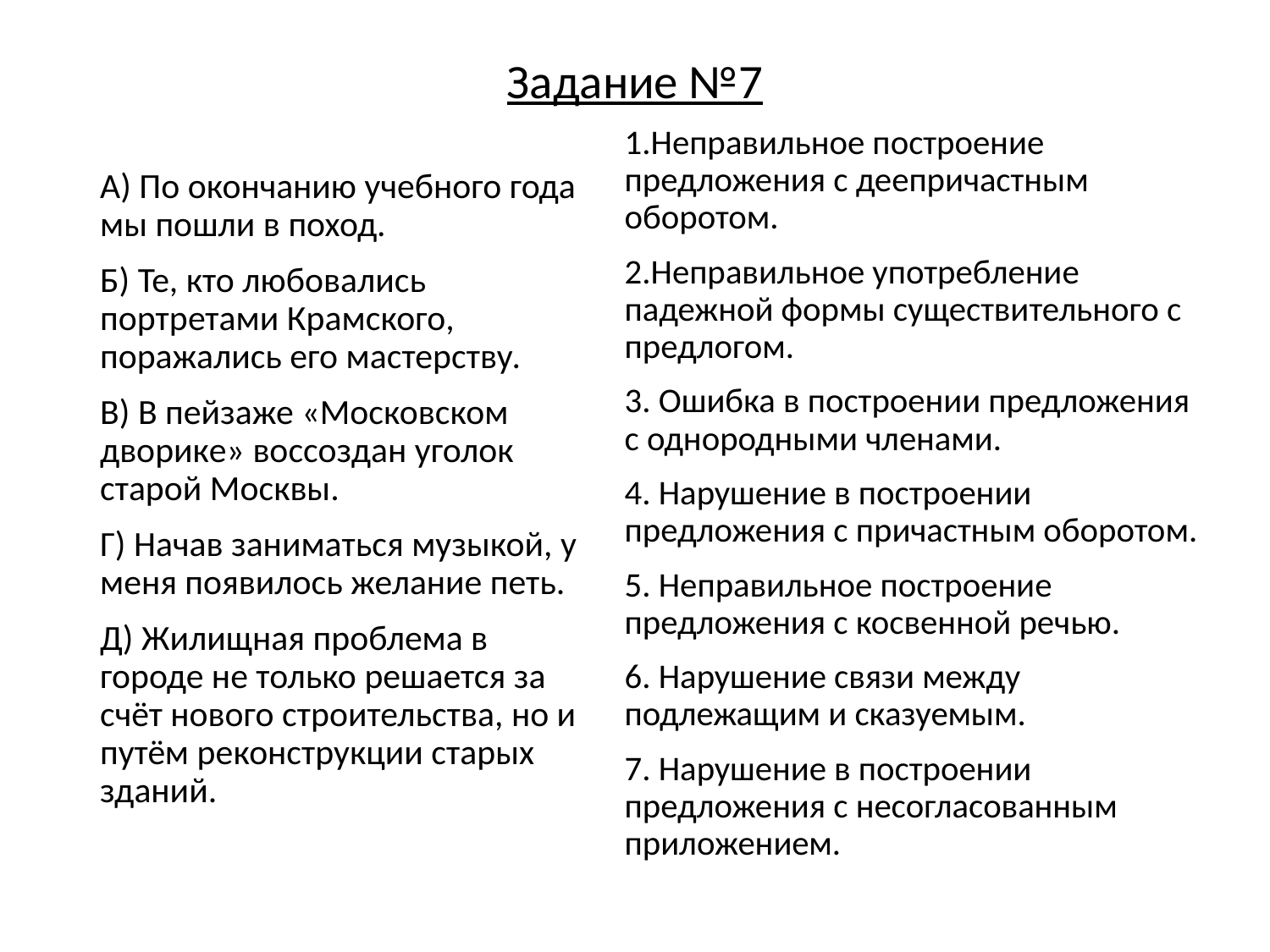

# Задание №7
1.Неправильное построение предложения с деепричастным оборотом.
2.Неправильное употребление падежной формы существительного с предлогом.
3. Ошибка в построении предложения с однородными членами.
4. Нарушение в построении предложения с причастным оборотом.
5. Неправильное построение предложения с косвенной речью.
6. Нарушение связи между подлежащим и сказуемым.
7. Нарушение в построении предложения с несогласованным приложением.
А) По окончанию учебного года мы пошли в поход.
Б) Те, кто любовались портретами Крамского, поражались его мастерству.
В) В пейзаже «Московском дворике» воссоздан уголок старой Москвы.
Г) Начав заниматься музыкой, у меня появилось желание петь.
Д) Жилищная проблема в городе не только решается за счёт нового строительства, но и путём реконструкции старых зданий.